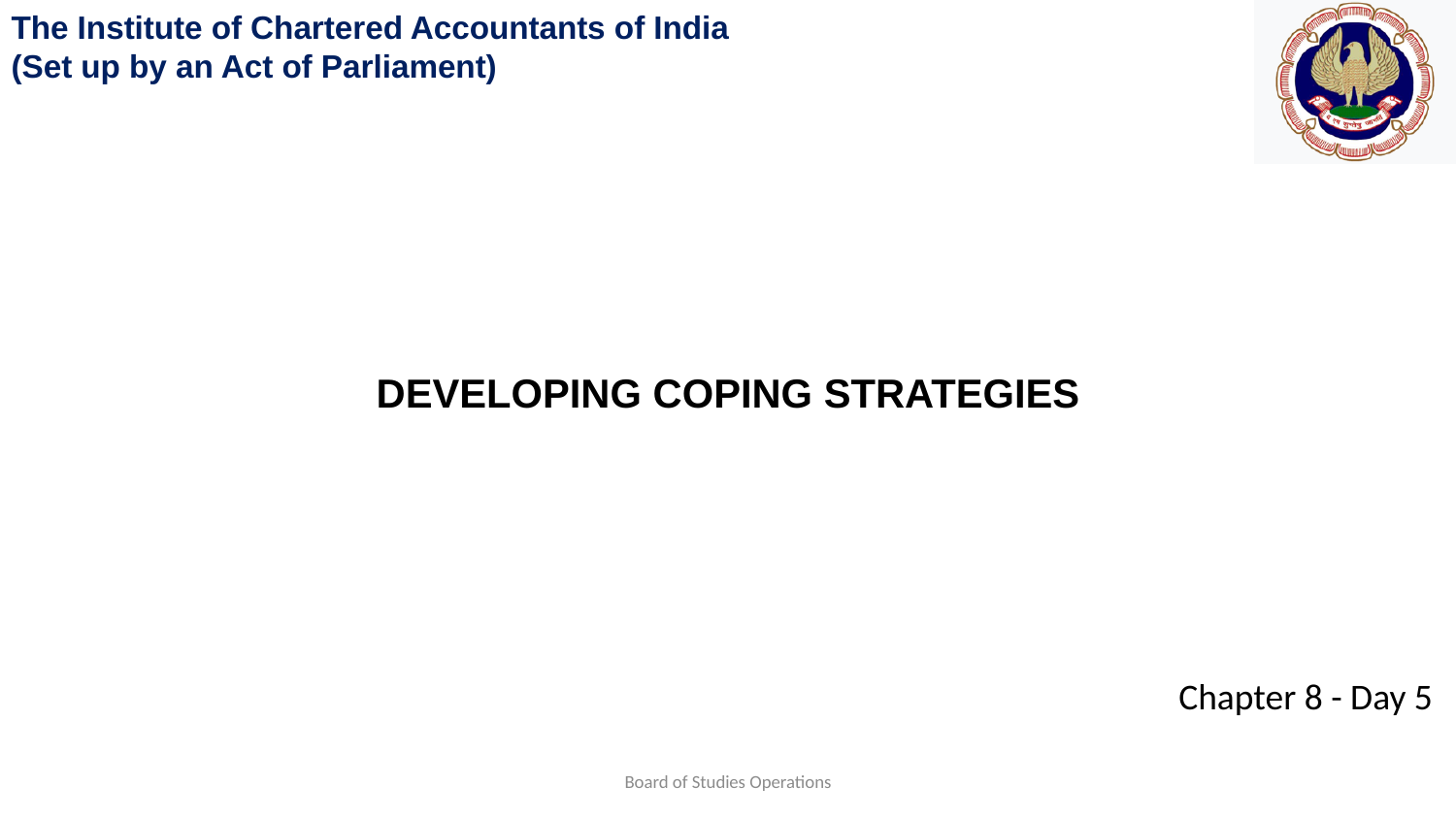

DEVELOPING COPING STRATEGIES
Board of Studies Operations